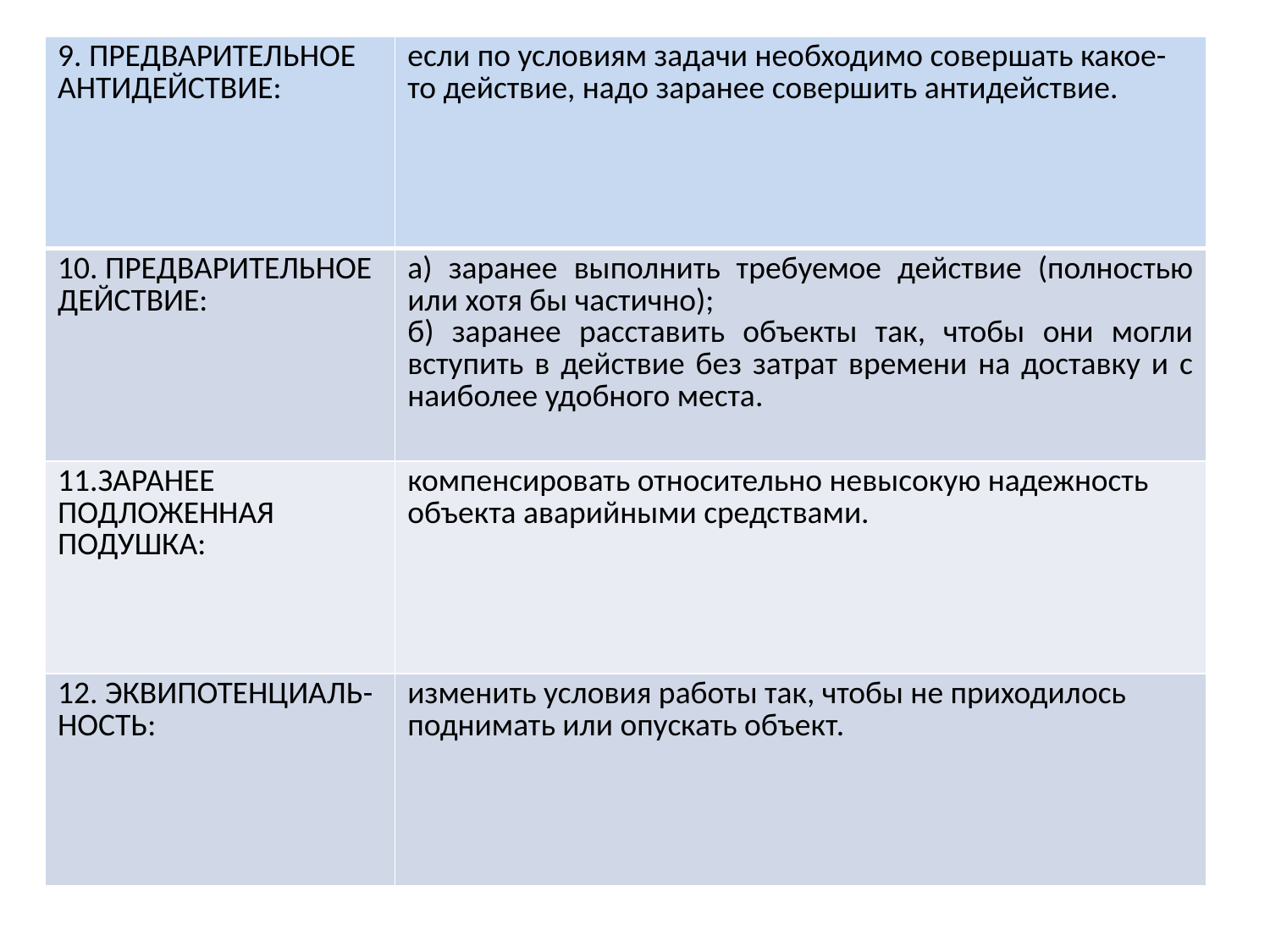

| 9. ПРЕДВАРИТЕЛЬНОЕ АНТИДЕЙСТВИЕ: | если по условиям задачи необходимо совершать какое-то действие, надо заранее совершить антидействие. |
| --- | --- |
| 10. ПРЕДВАРИТЕЛЬНОЕ ДЕЙСТВИЕ: | а) заранее выполнить требуемое действие (полностью или хотя бы частично); б) заранее расставить объекты так, чтобы они могли вступить в действие без затрат времени на доставку и с наиболее удобного места. |
| 11.ЗАРАНЕЕ ПОДЛОЖЕННАЯ ПОДУШКА: | компенсировать относительно невысокую надежность объекта аварийными средствами. |
| 12. ЭКВИПОТЕНЦИАЛЬ-НОСТЬ: | изменить условия работы так, чтобы не приходилось поднимать или опускать объект. |